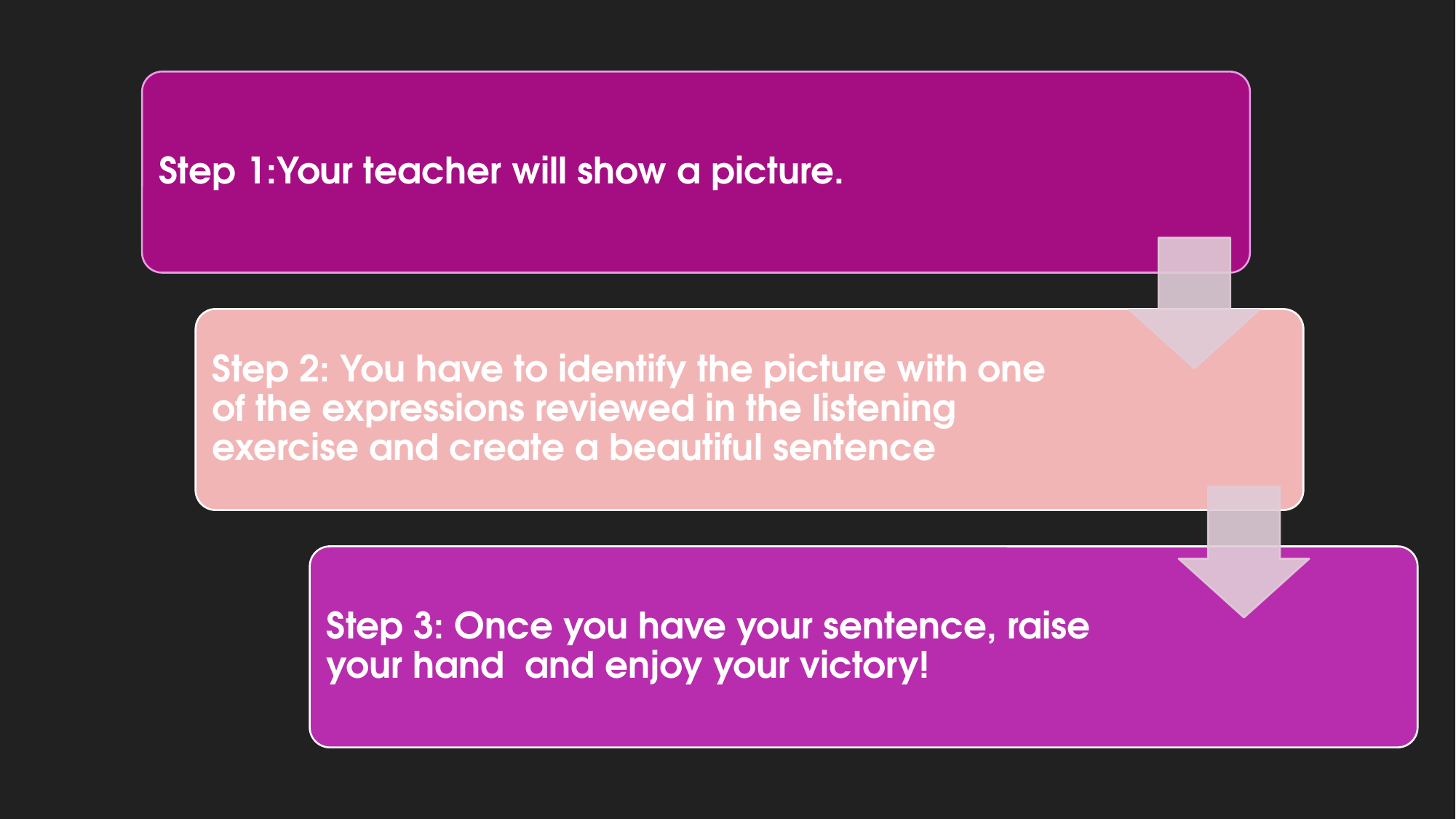

Step 1:Your teacher will show a picture.

Step 2: You have to identify the picture with one of the expressions reviewed in the listening exercise and create a beautiful sentence

Step 3: Once you have your sentence, raise your hand  and enjoy your victory!